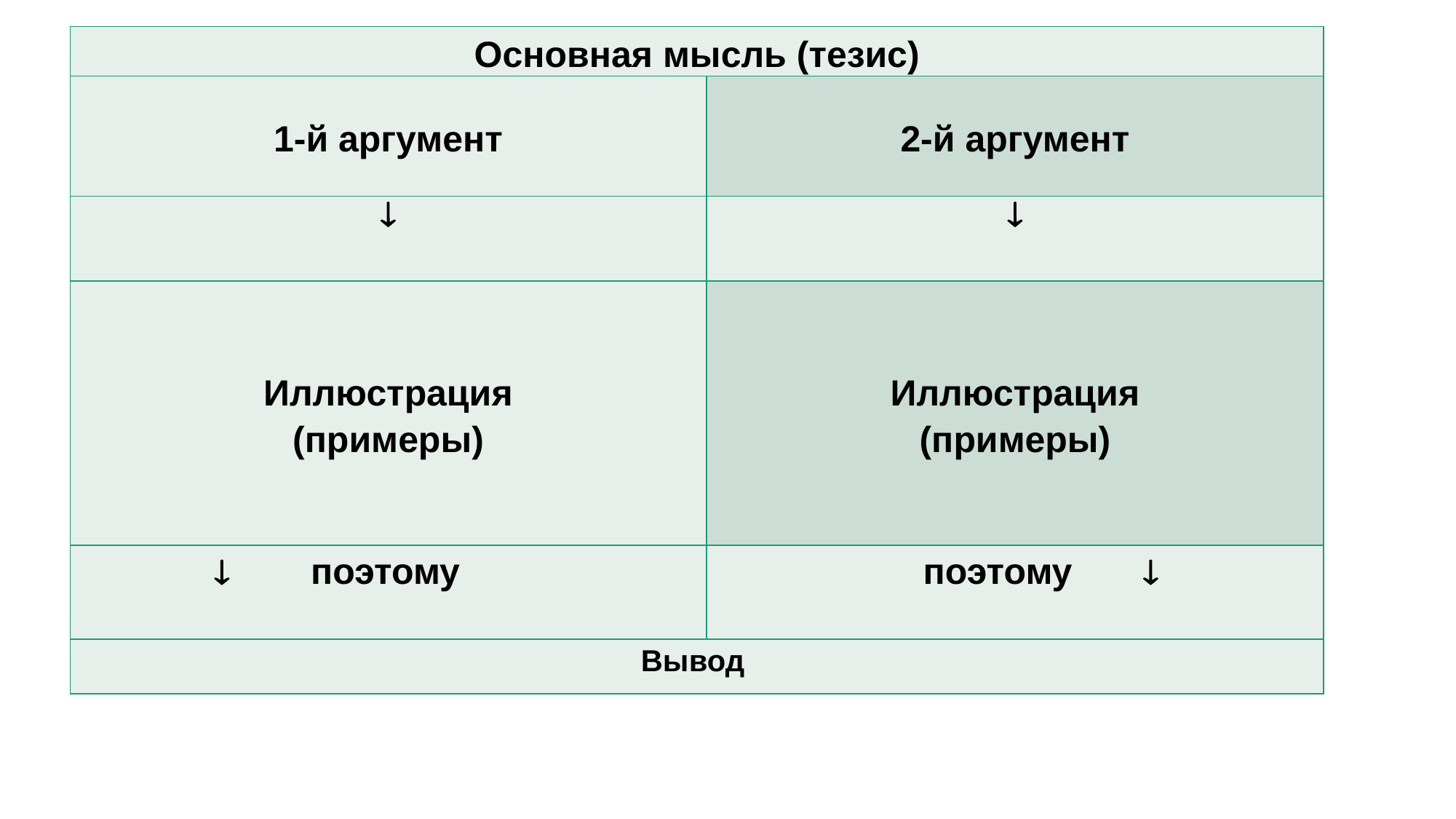

| Основная мысль (тезис) |  |
| --- | --- |
| 1-й аргумент | 2-й аргумент |
| ↓ | ↓ |
| Иллюстрация (примеры) | Иллюстрация (примеры) |
| ↓ поэтому | поэтому ↓ |
| Вывод |  |